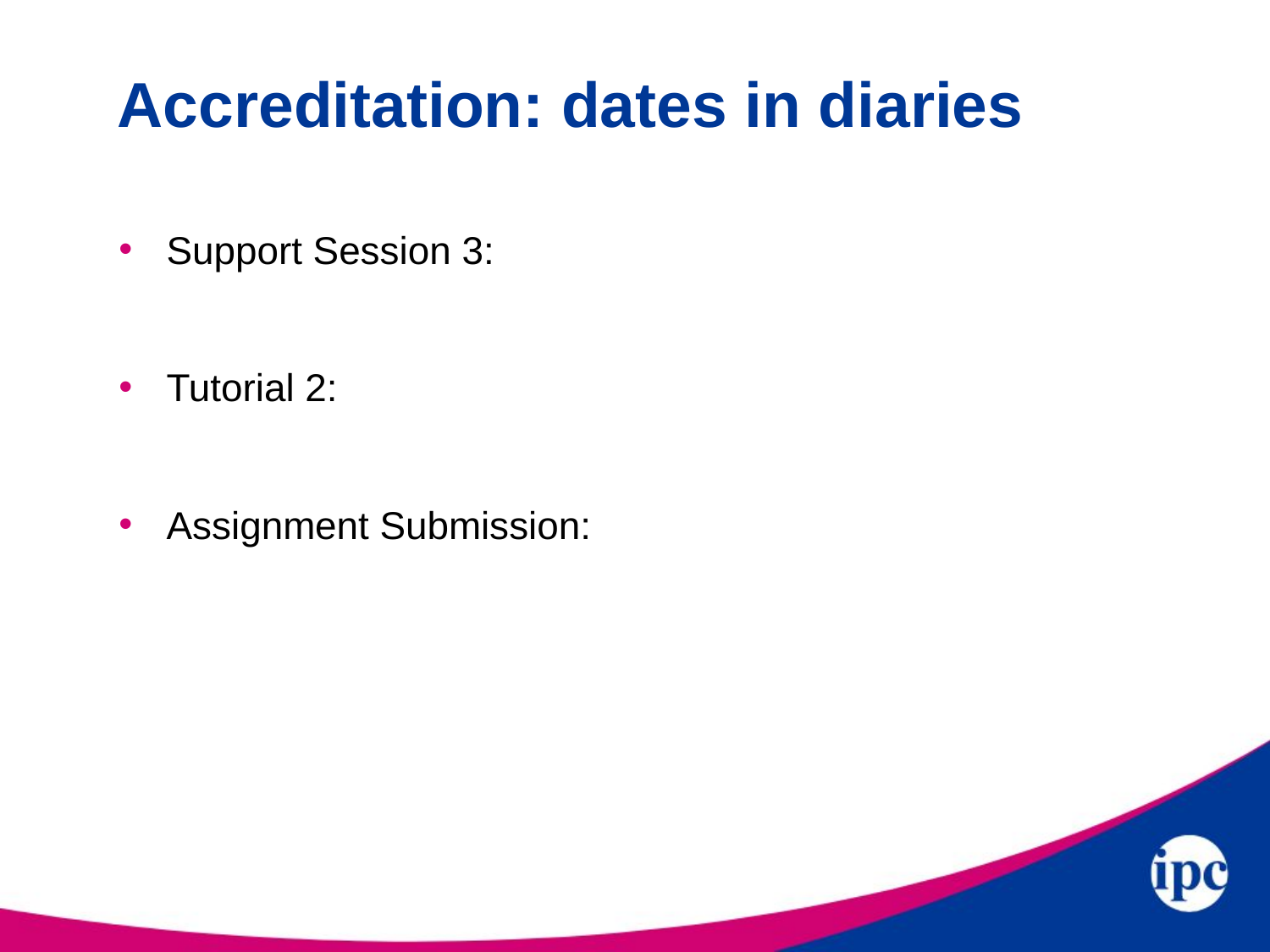

# Accreditation: dates in diaries
Support Session 3:

Tutorial 2:

Assignment Submission: